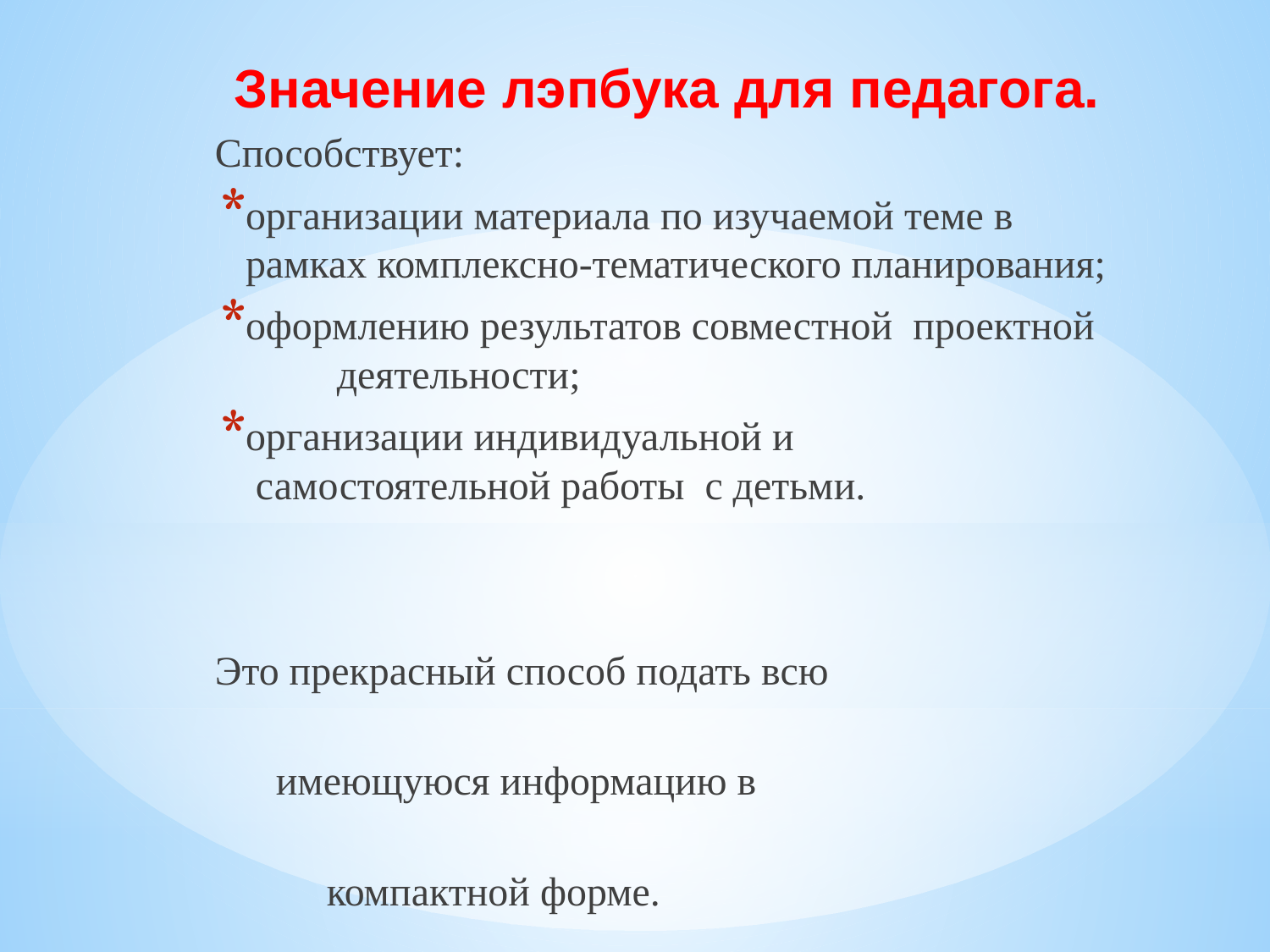

Значение лэпбука для педагога.
Способствует:
организации материала по изучаемой теме в рамках комплексно-тематического планирования;
оформлению результатов совместной  проектной            деятельности;
организации индивидуальной и                                 самостоятельной работы  с детьми.

Это прекрасный способ подать всю
      имеющуюся информацию в
           компактной форме.

#